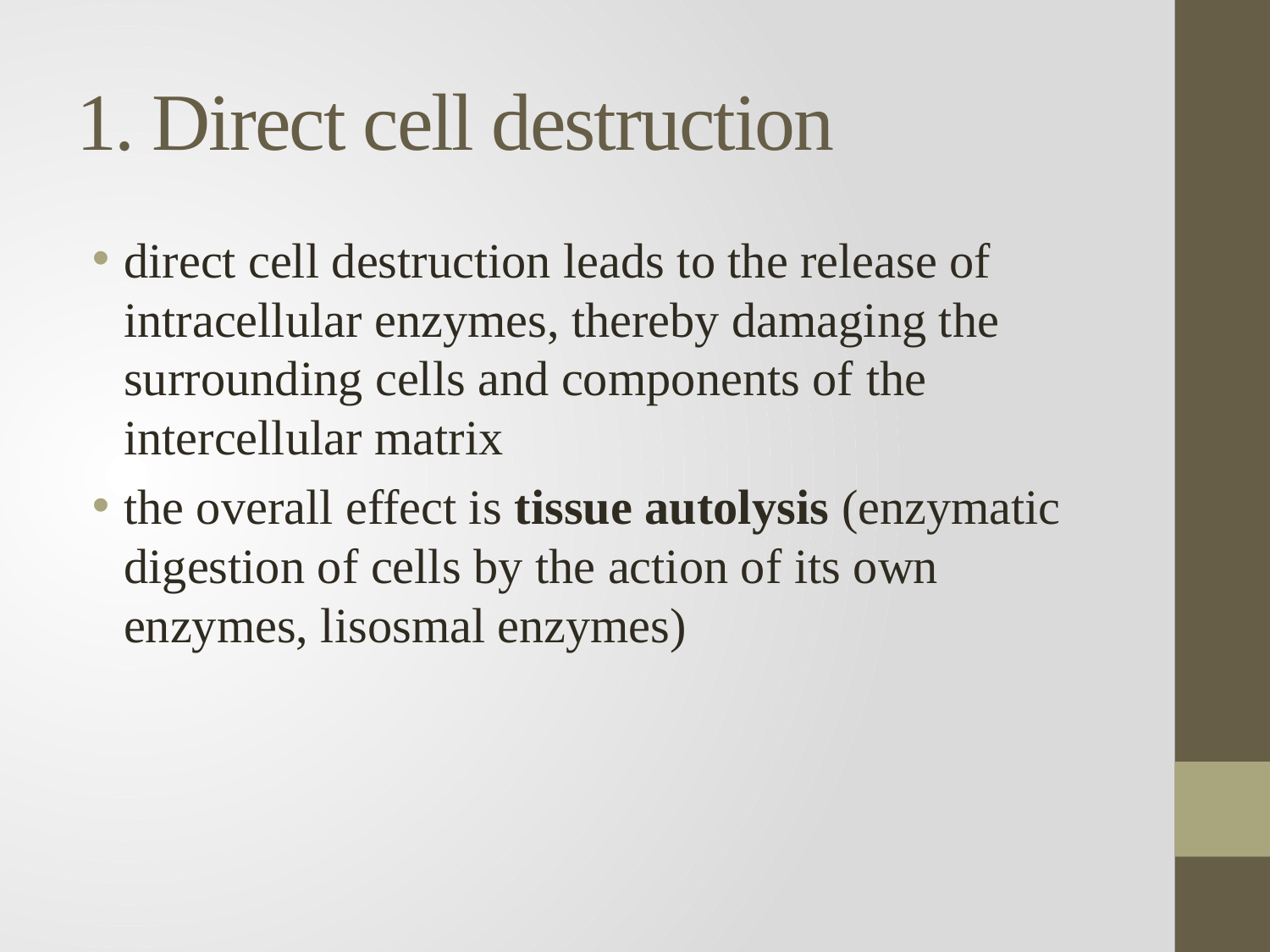

# 1. Direct cell destruction
direct cell destruction leads to the release of intracellular enzymes, thereby damaging the surrounding cells and components of the intercellular matrix
the overall effect is tissue autolysis (enzymatic digestion of cells by the action of its own enzymes, lisosmal enzymes)